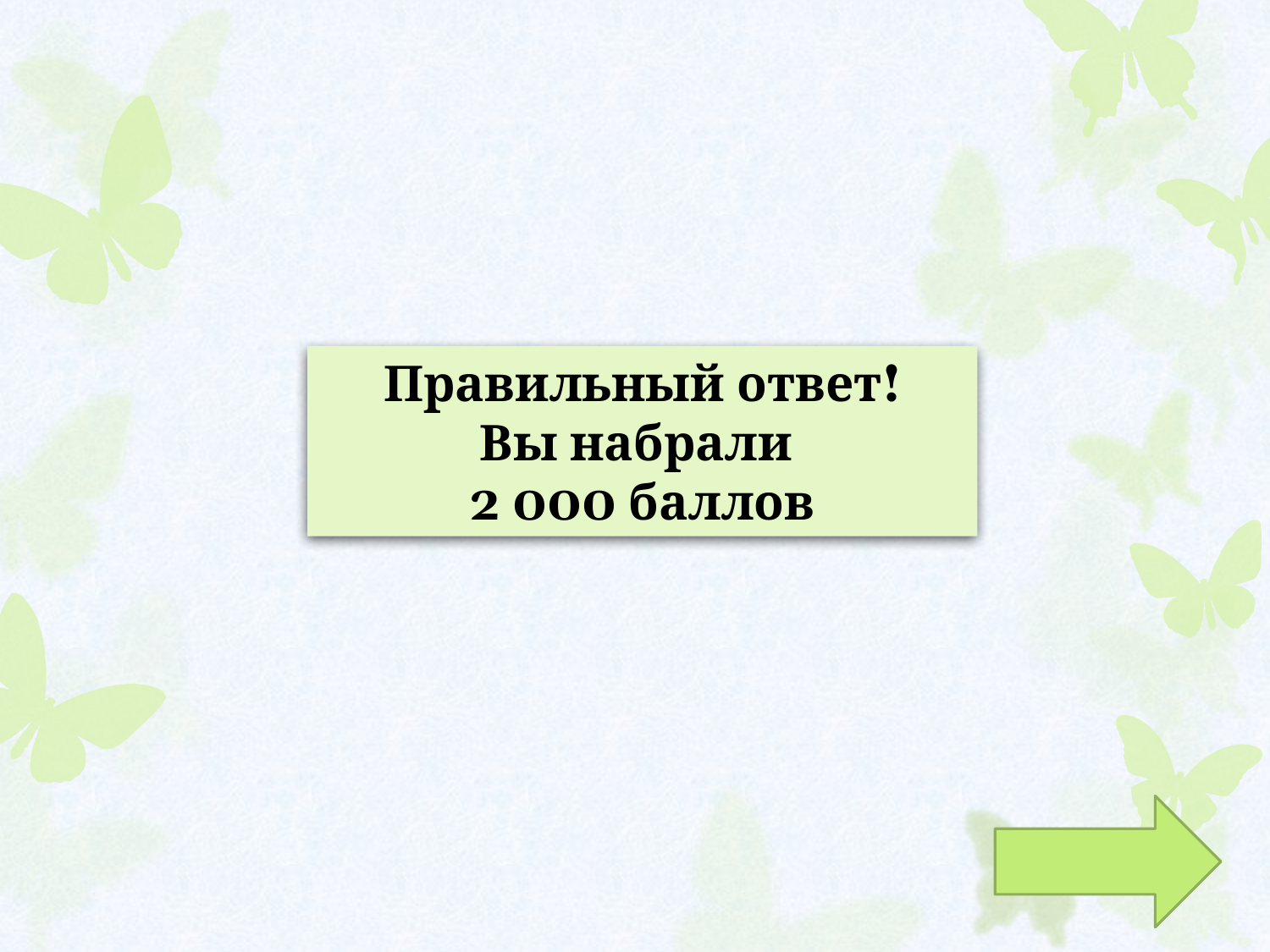

Правильный ответ!
Вы набрали
2 000 баллов